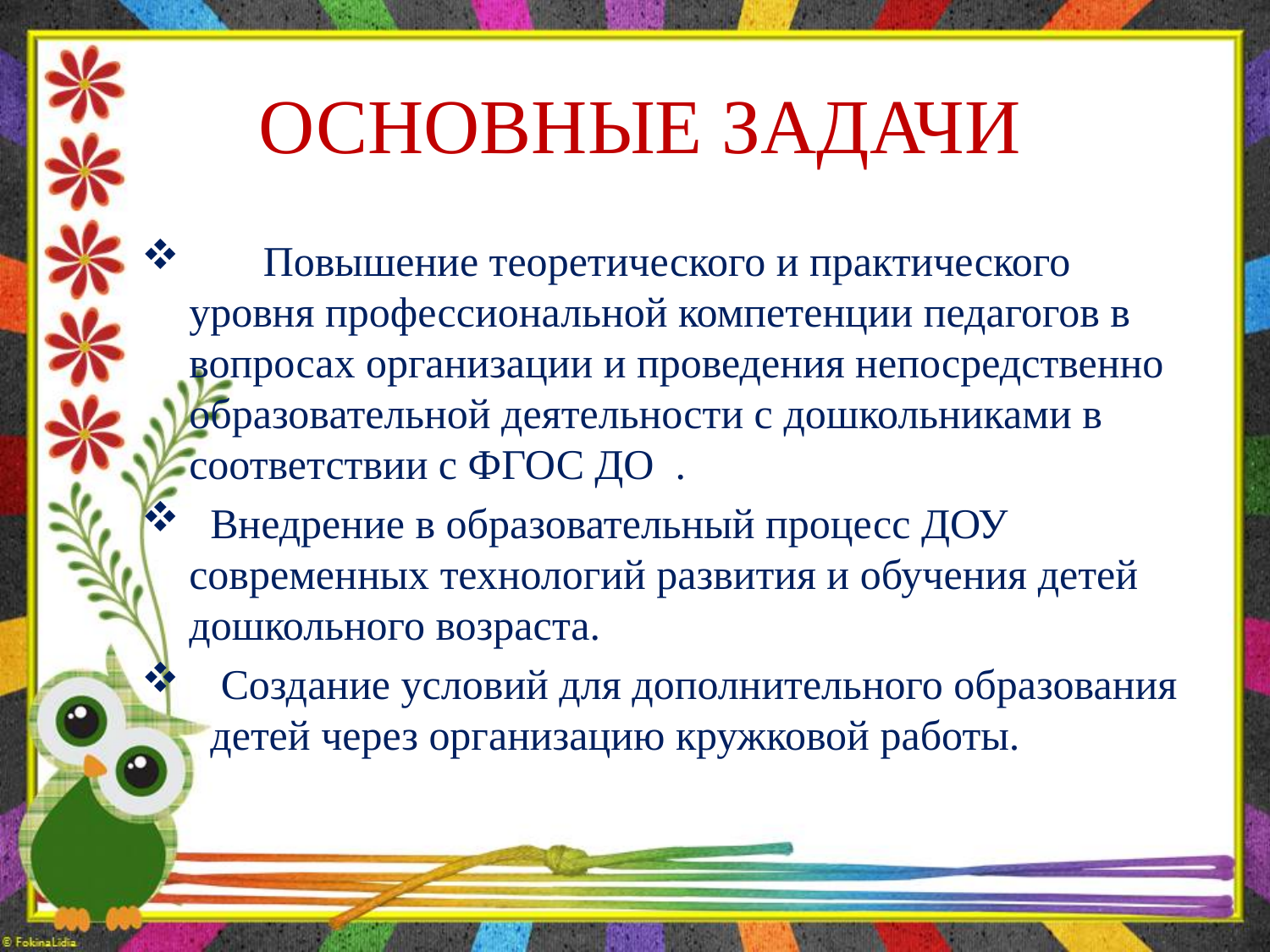

# ОСНОВНЫЕ ЗАДАЧИ
       Повышение теоретического и практического уровня профессиональной компетенции педагогов в вопросах организации и проведения непосредственно образовательной деятельности с дошкольниками в соответствии с ФГОС ДО  .
  Внедрение в образовательный процесс ДОУ современных технологий развития и обучения детей  дошкольного возраста.
   Создание условий для дополнительного образования    детей через организацию кружковой работы.